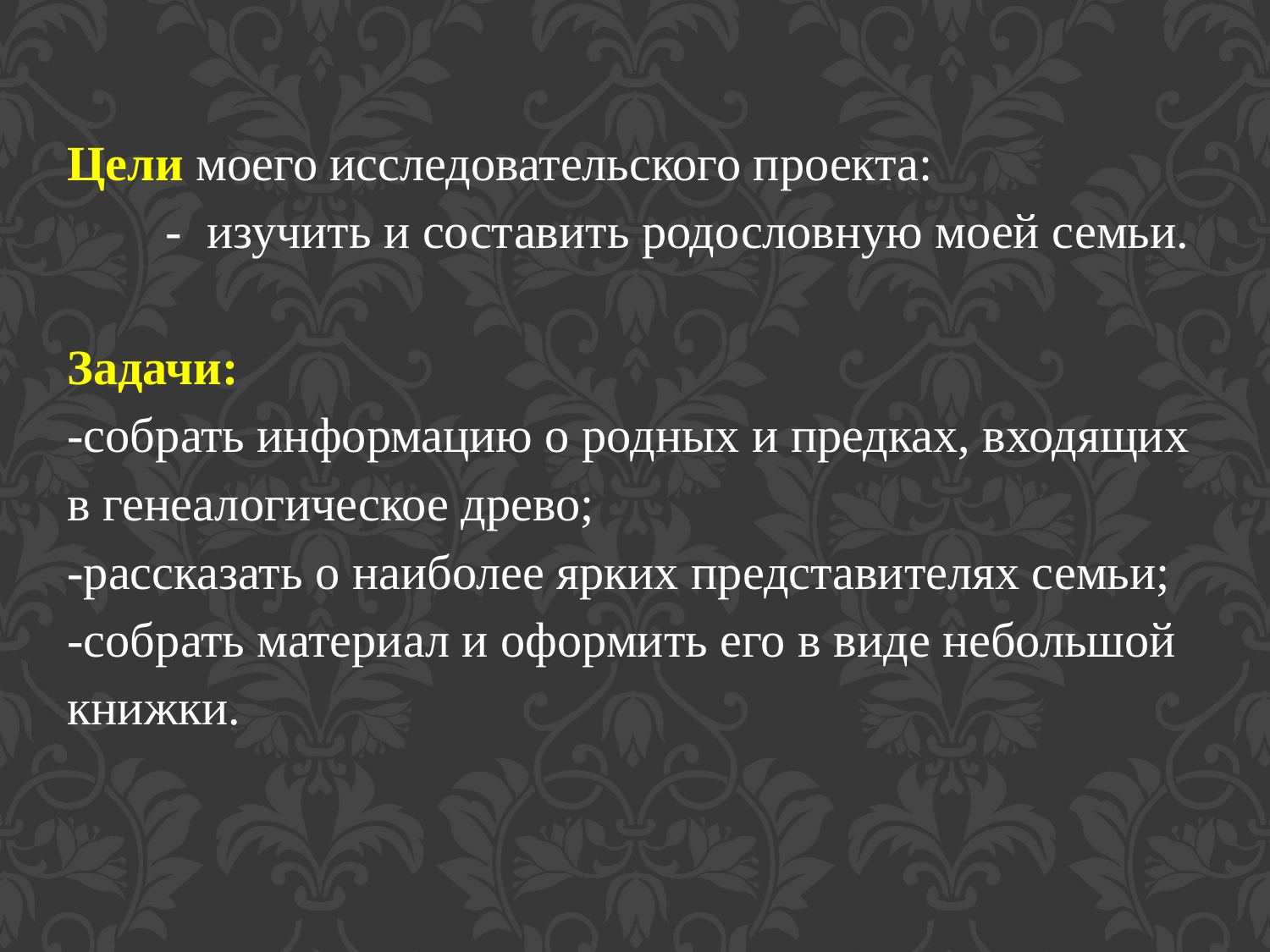

Цели моего исследовательского проекта:
        -  изучить и составить родословную моей семьи.

Задачи:
-собрать информацию о родных и предках, входящих в генеалогическое древо;
-рассказать о наиболее ярких представителях семьи;
-собрать материал и оформить его в виде небольшой книжки.